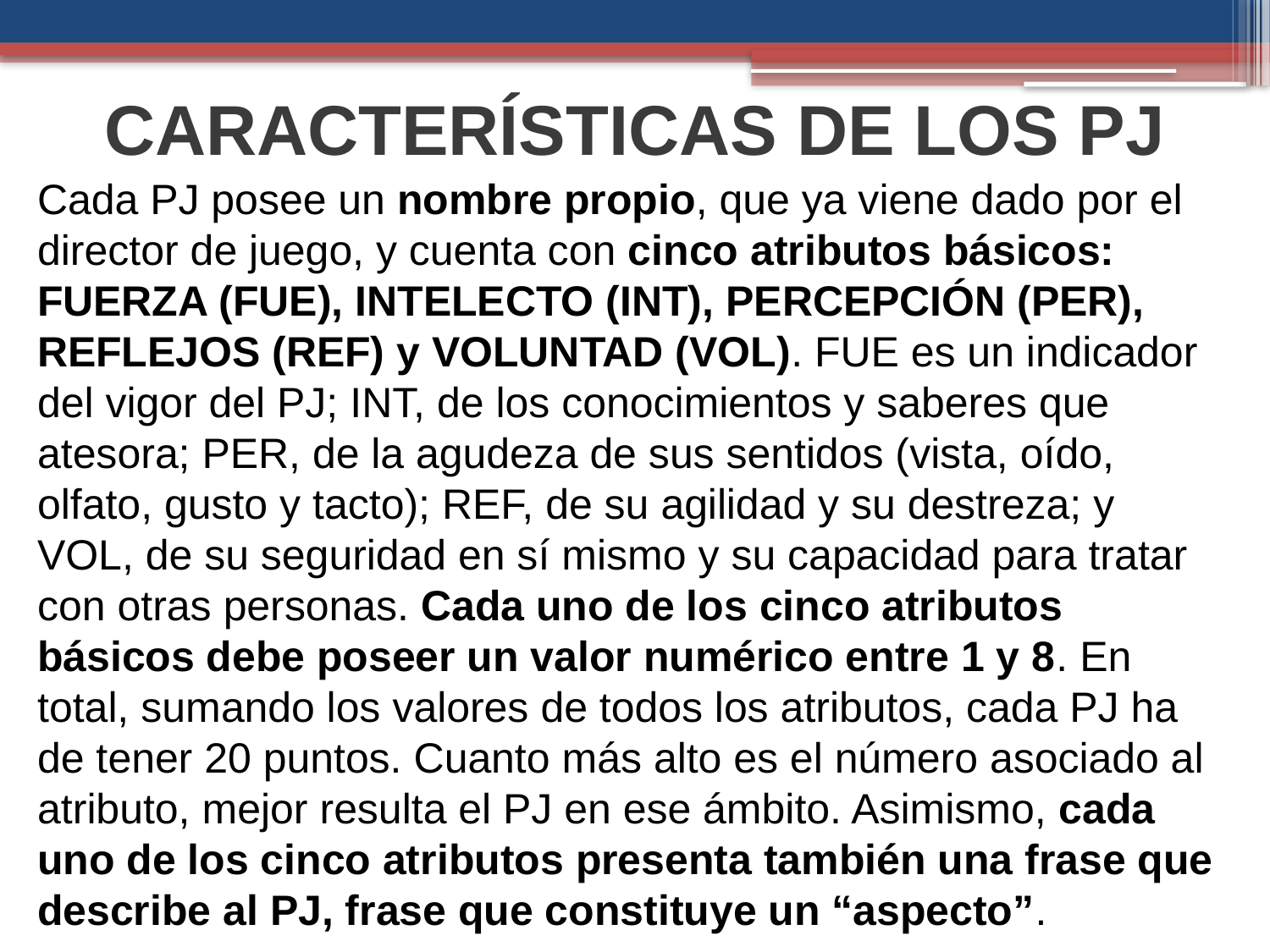

CARACTERÍSTICAS DE LOS PJ
Cada PJ posee un nombre propio, que ya viene dado por el director de juego, y cuenta con cinco atributos básicos: FUERZA (FUE), INTELECTO (INT), PERCEPCIÓN (PER), REFLEJOS (REF) y VOLUNTAD (VOL). FUE es un indicador del vigor del PJ; INT, de los conocimientos y saberes que atesora; PER, de la agudeza de sus sentidos (vista, oído, olfato, gusto y tacto); REF, de su agilidad y su destreza; y VOL, de su seguridad en sí mismo y su capacidad para tratar con otras personas. Cada uno de los cinco atributos básicos debe poseer un valor numérico entre 1 y 8. En total, sumando los valores de todos los atributos, cada PJ ha de tener 20 puntos. Cuanto más alto es el número asociado al atributo, mejor resulta el PJ en ese ámbito. Asimismo, cada uno de los cinco atributos presenta también una frase que describe al PJ, frase que constituye un “aspecto”.